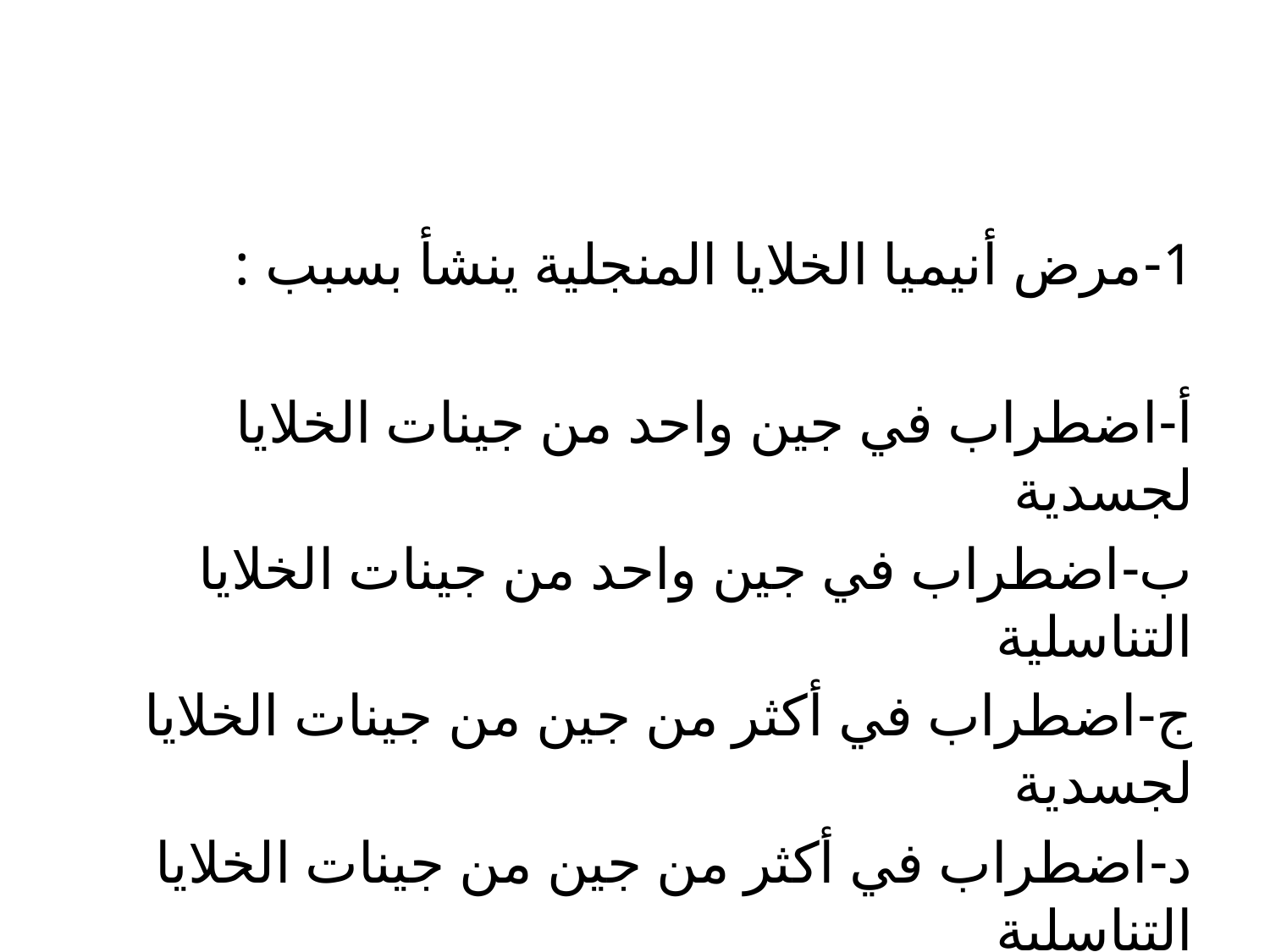

1-مرض أنيميا الخلايا المنجلية ينشأ بسبب :

أ-اضطراب في جين واحد من جينات الخلايا لجسدية
ب-اضطراب في جين واحد من جينات الخلايا التناسلية
ج-اضطراب في أكثر من جين من جينات الخلايا لجسدية
د-اضطراب في أكثر من جين من جينات الخلايا التناسلية